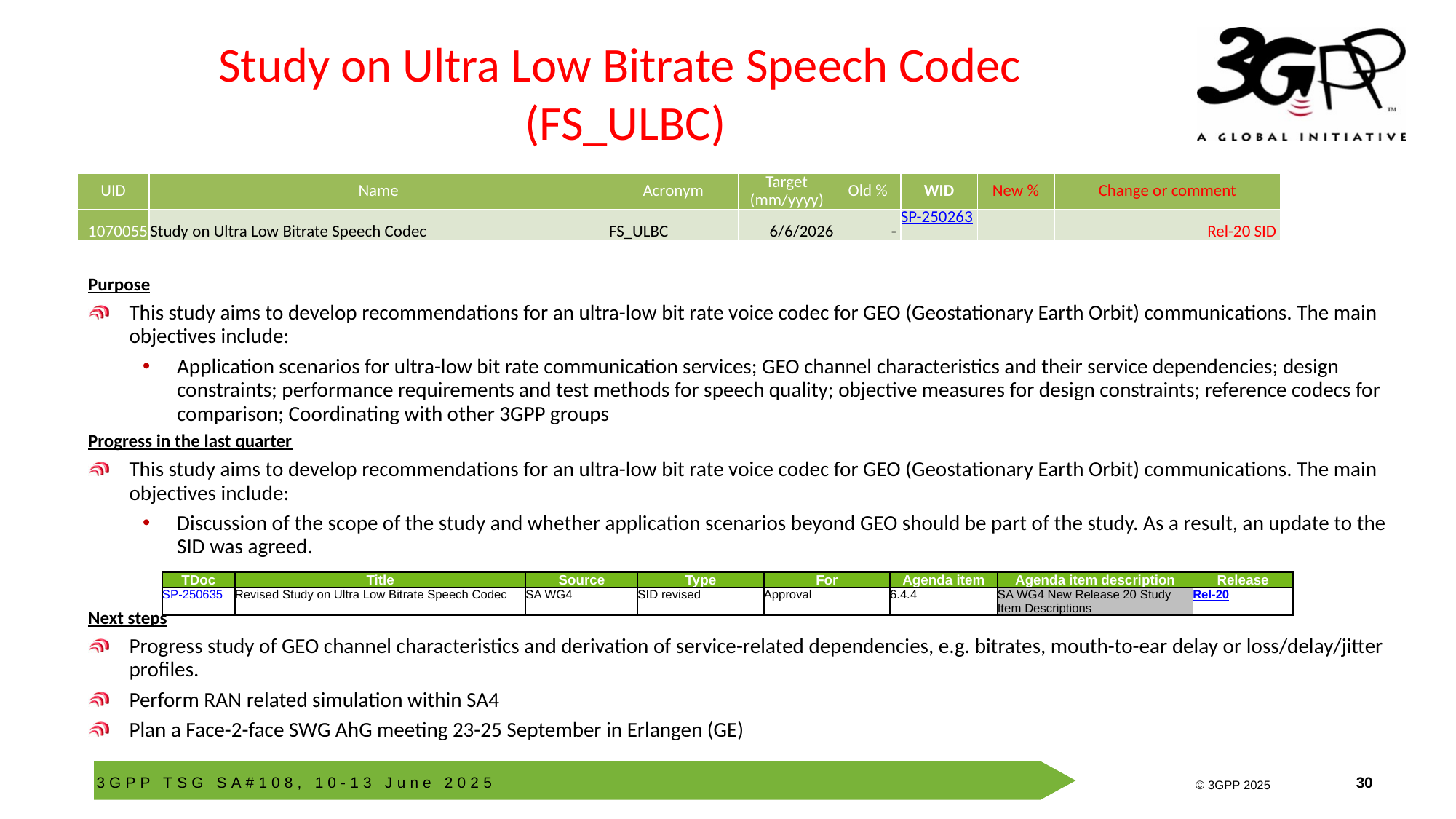

# Study on Ultra Low Bitrate Speech Codec (FS_ULBC)
| UID | Name | Acronym | Target (mm/yyyy) | Old % | WID | New % | Change or comment |
| --- | --- | --- | --- | --- | --- | --- | --- |
| 1070055 | Study on Ultra Low Bitrate Speech Codec | FS\_ULBC | 6/6/2026 | - | SP-250263 |  | Rel-20 SID |
Purpose
This study aims to develop recommendations for an ultra-low bit rate voice codec for GEO (Geostationary Earth Orbit) communications. The main objectives include:
Application scenarios for ultra-low bit rate communication services; GEO channel characteristics and their service dependencies; design constraints; performance requirements and test methods for speech quality; objective measures for design constraints; reference codecs for comparison; Coordinating with other 3GPP groups
Progress in the last quarter
This study aims to develop recommendations for an ultra-low bit rate voice codec for GEO (Geostationary Earth Orbit) communications. The main objectives include:
Discussion of the scope of the study and whether application scenarios beyond GEO should be part of the study. As a result, an update to the SID was agreed.

Next steps
Progress study of GEO channel characteristics and derivation of service-related dependencies, e.g. bitrates, mouth-to-ear delay or loss/delay/jitter profiles.
Perform RAN related simulation within SA4
Plan a Face-2-face SWG AhG meeting 23-25 September in Erlangen (GE)
| TDoc | Title | Source | Type | For | Agenda item | Agenda item description | Release |
| --- | --- | --- | --- | --- | --- | --- | --- |
| SP-250635 | Revised Study on Ultra Low Bitrate Speech Codec | SA WG4 | SID revised | Approval | 6.4.4 | SA WG4 New Release 20 Study Item Descriptions | Rel-20 |